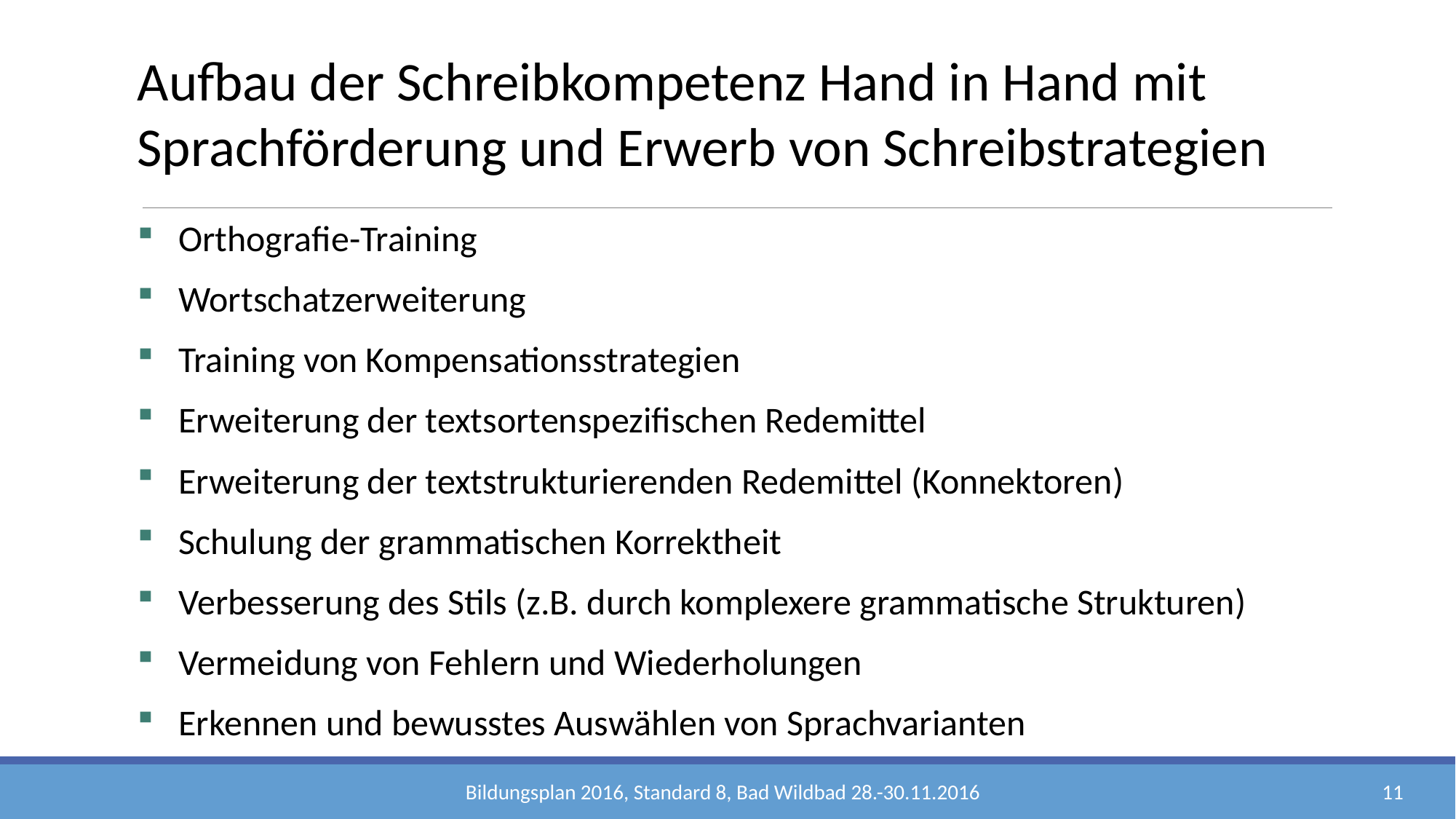

Aufbau der Schreibkompetenz Hand in Hand mit Sprachförderung und Erwerb von Schreibstrategien
   Orthografie-Training
   Wortschatzerweiterung
   Training von Kompensationsstrategien
   Erweiterung der textsortenspezifischen Redemittel
   Erweiterung der textstrukturierenden Redemittel (Konnektoren)
   Schulung der grammatischen Korrektheit
   Verbesserung des Stils (z.B. durch komplexere grammatische Strukturen)
   Vermeidung von Fehlern und Wiederholungen
   Erkennen und bewusstes Auswählen von Sprachvarianten